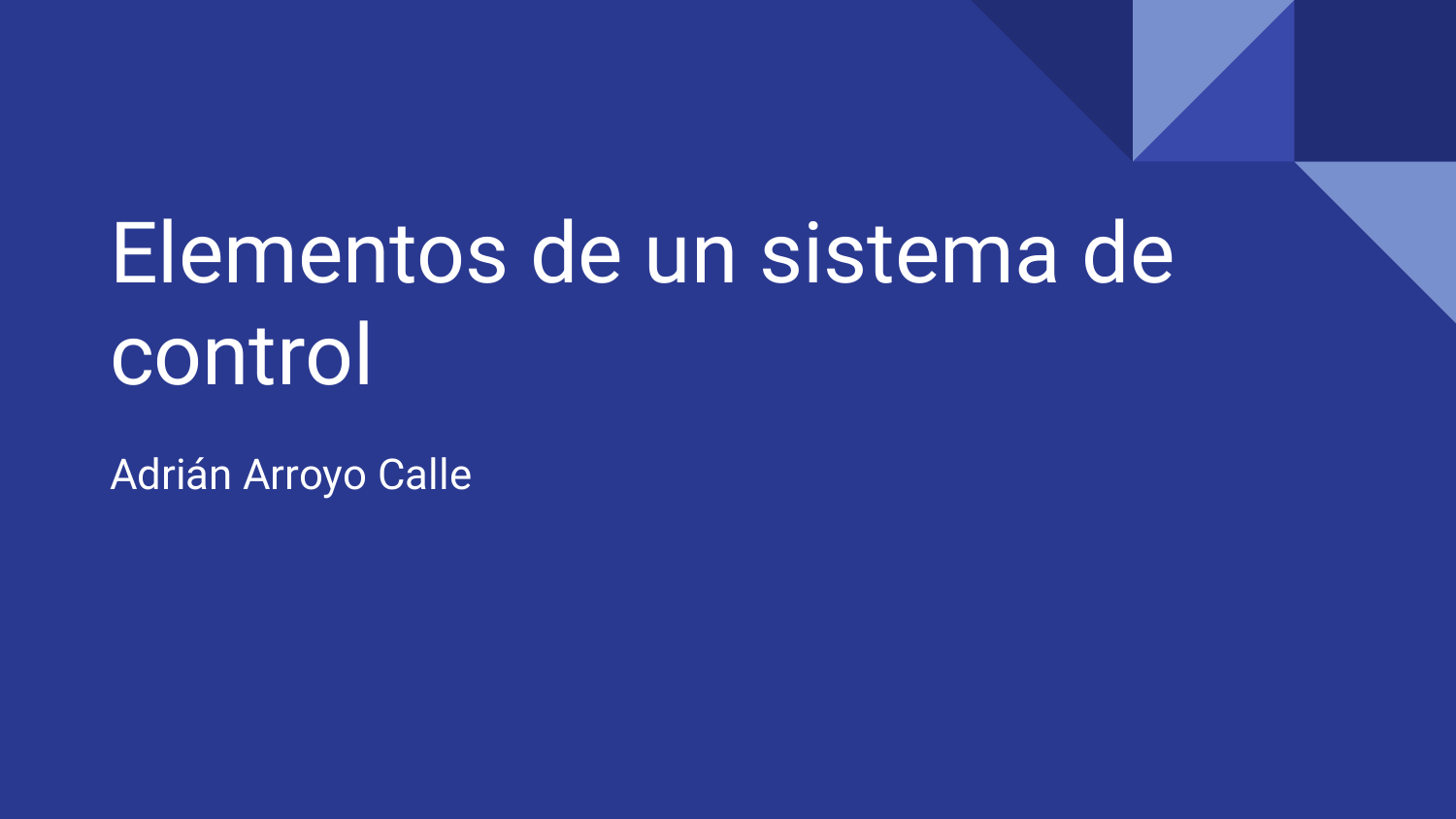

# Elementos de un sistema de control
Adrián Arroyo Calle